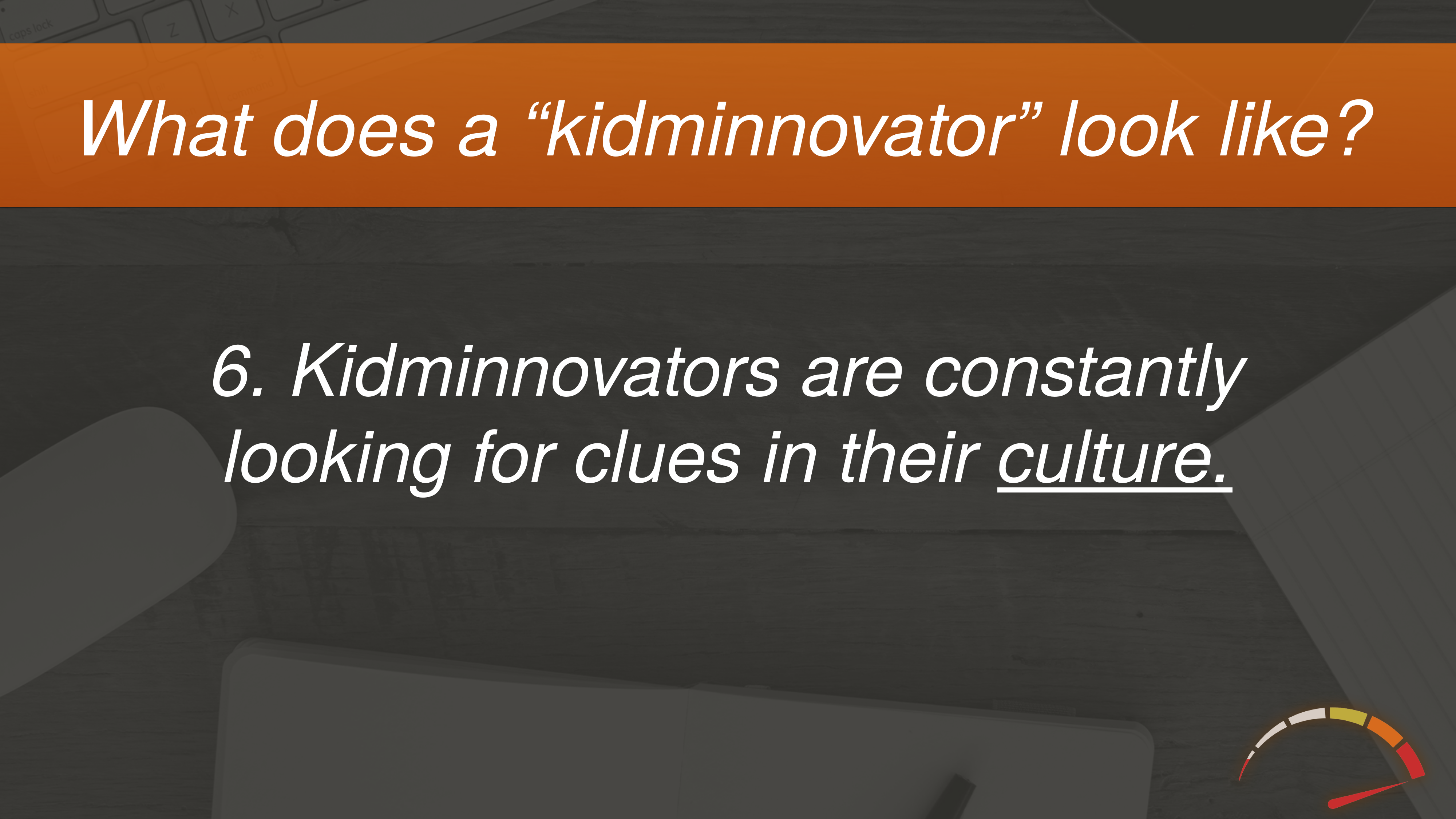

What does a “kidminnovator” look like?
6. Kidminnovators are constantly looking for clues in their culture.